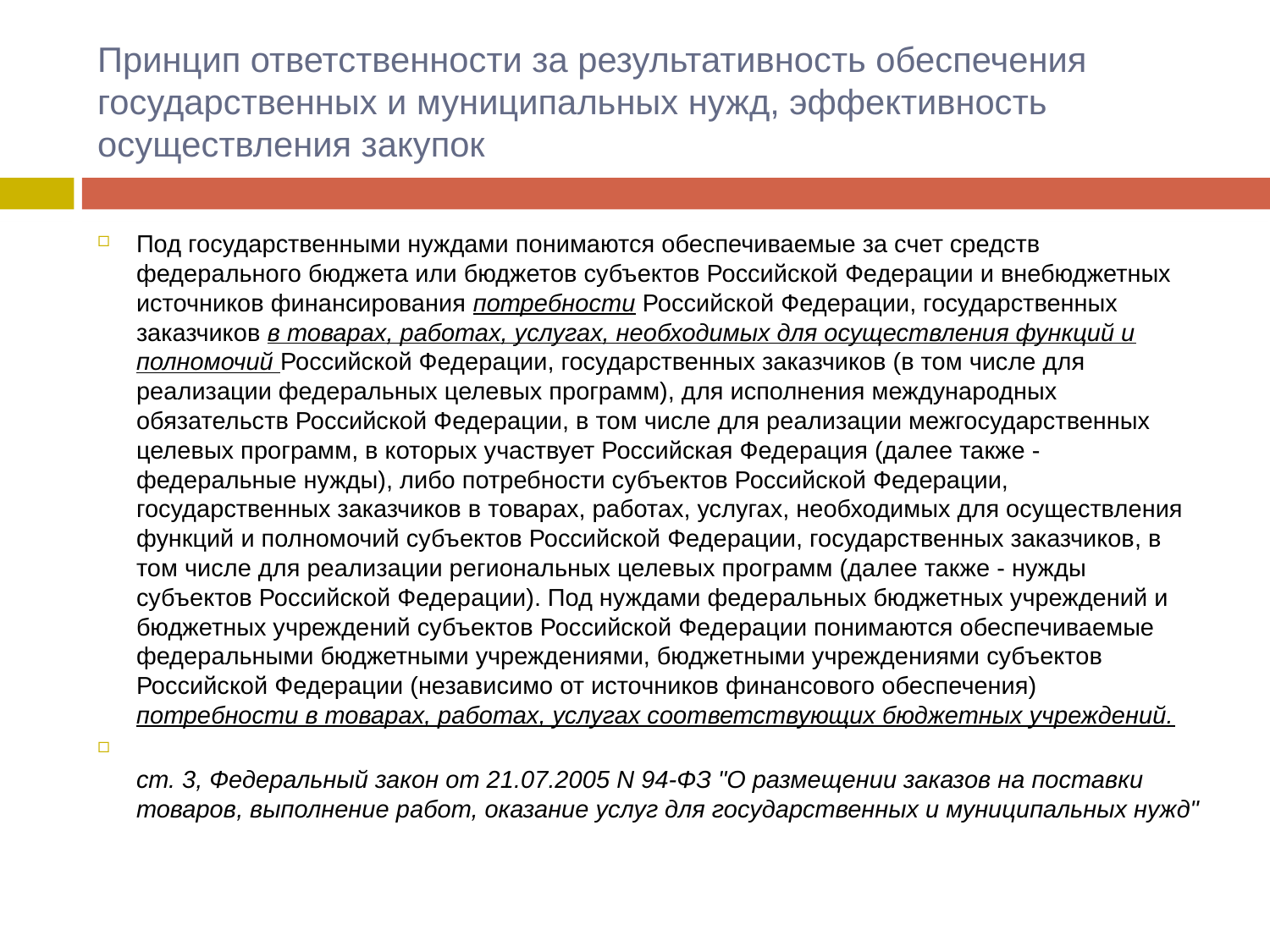

# Принцип ответственности за результативность обеспечения государственных и муниципальных нужд, эффективность осуществления закупок
Под государственными нуждами понимаются обеспечиваемые за счет средств федерального бюджета или бюджетов субъектов Российской Федерации и внебюджетных источников финансирования потребности Российской Федерации, государственных заказчиков в товарах, работах, услугах, необходимых для осуществления функций и полномочий Российской Федерации, государственных заказчиков (в том числе для реализации федеральных целевых программ), для исполнения международных обязательств Российской Федерации, в том числе для реализации межгосударственных целевых программ, в которых участвует Российская Федерация (далее также - федеральные нужды), либо потребности субъектов Российской Федерации, государственных заказчиков в товарах, работах, услугах, необходимых для осуществления функций и полномочий субъектов Российской Федерации, государственных заказчиков, в том числе для реализации региональных целевых программ (далее также - нужды субъектов Российской Федерации). Под нуждами федеральных бюджетных учреждений и бюджетных учреждений субъектов Российской Федерации понимаются обеспечиваемые федеральными бюджетными учреждениями, бюджетными учреждениями субъектов Российской Федерации (независимо от источников финансового обеспечения) потребности в товарах, работах, услугах соответствующих бюджетных учреждений.
ст. 3, Федеральный закон от 21.07.2005 N 94-ФЗ "О размещении заказов на поставки товаров, выполнение работ, оказание услуг для государственных и муниципальных нужд"